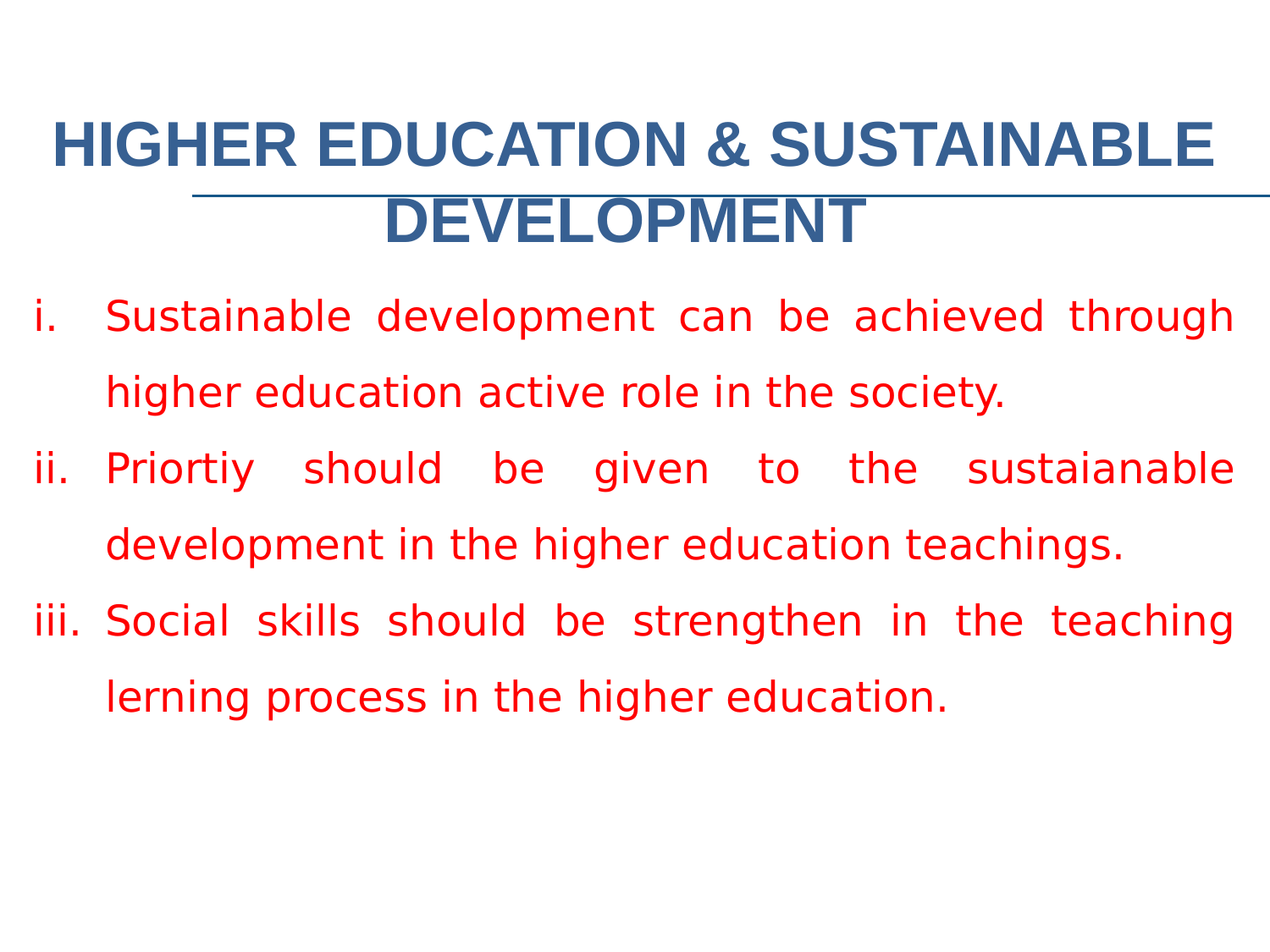

HIGHER EDUCATION & SUSTAINABLE DEVELOPMENT

Sustainable development can be achieved through higher education active role in the society.
Priortiy should be given to the sustaianable development in the higher education teachings.
Social skills should be strengthen in the teaching lerning process in the higher education.